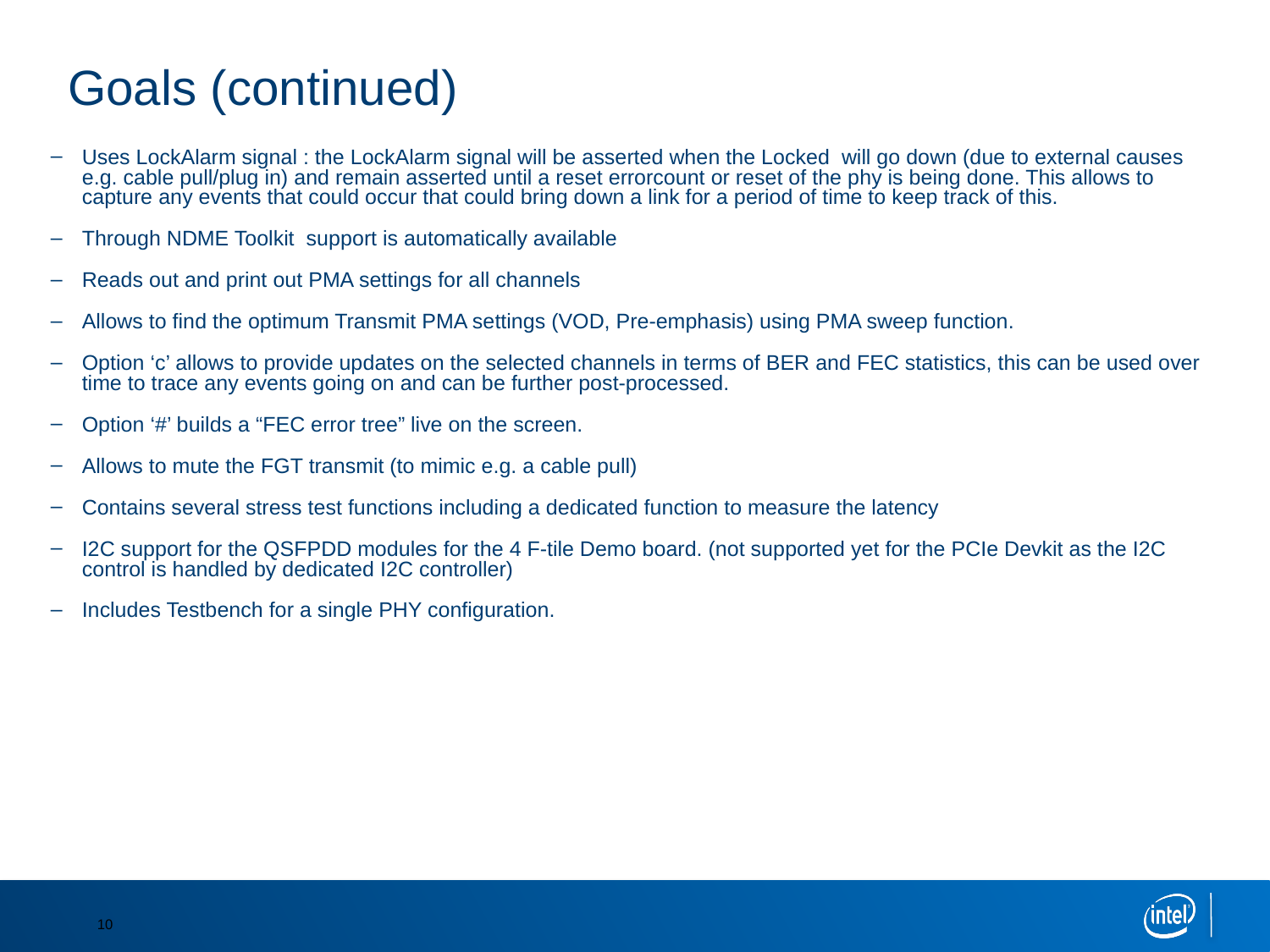

# Goals (continued)
Uses LockAlarm signal : the LockAlarm signal will be asserted when the Locked  will go down (due to external causes e.g. cable pull/plug in) and remain asserted until a reset errorcount or reset of the phy is being done. This allows to capture any events that could occur that could bring down a link for a period of time to keep track of this.
Through NDME Toolkit  support is automatically available
Reads out and print out PMA settings for all channels
Allows to find the optimum Transmit PMA settings (VOD, Pre-emphasis) using PMA sweep function.
Option ‘c’ allows to provide updates on the selected channels in terms of BER and FEC statistics, this can be used over time to trace any events going on and can be further post-processed.
Option ‘#’ builds a “FEC error tree” live on the screen.
Allows to mute the FGT transmit (to mimic e.g. a cable pull)
Contains several stress test functions including a dedicated function to measure the latency
I2C support for the QSFPDD modules for the 4 F-tile Demo board. (not supported yet for the PCIe Devkit as the I2C control is handled by dedicated I2C controller)
Includes Testbench for a single PHY configuration.

10